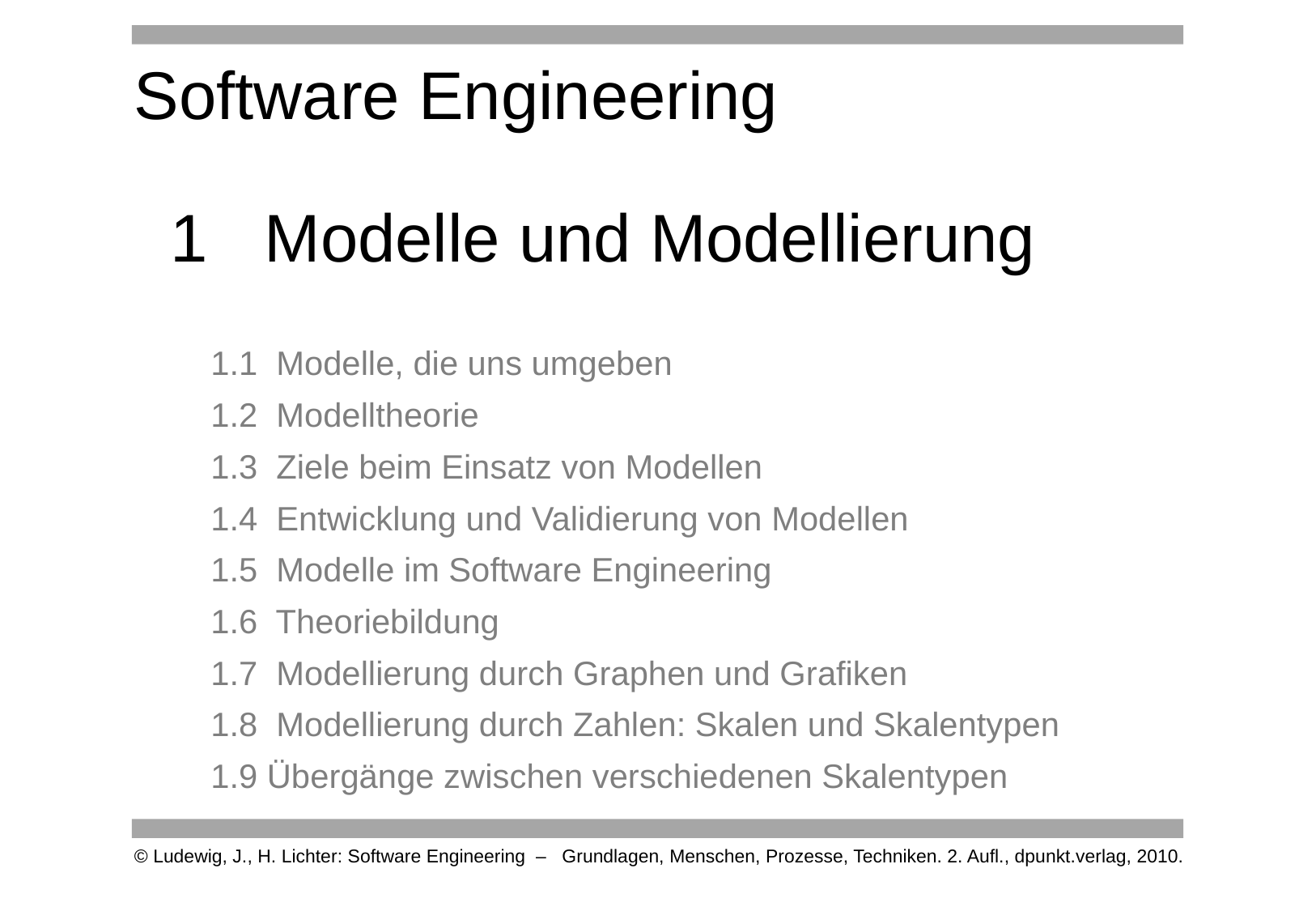

# 1	Modelle und Modellierung
1.1  Modelle, die uns umgeben
1.2  Modelltheorie
1.3  Ziele beim Einsatz von Modellen
1.4  Entwicklung und Validierung von Modellen
1.5  Modelle im Software Engineering
1.6  Theoriebildung
1.7  Modellierung durch Graphen und Grafiken
1.8  Modellierung durch Zahlen: Skalen und Skalentypen
1.9 Übergänge zwischen verschiedenen Skalentypen